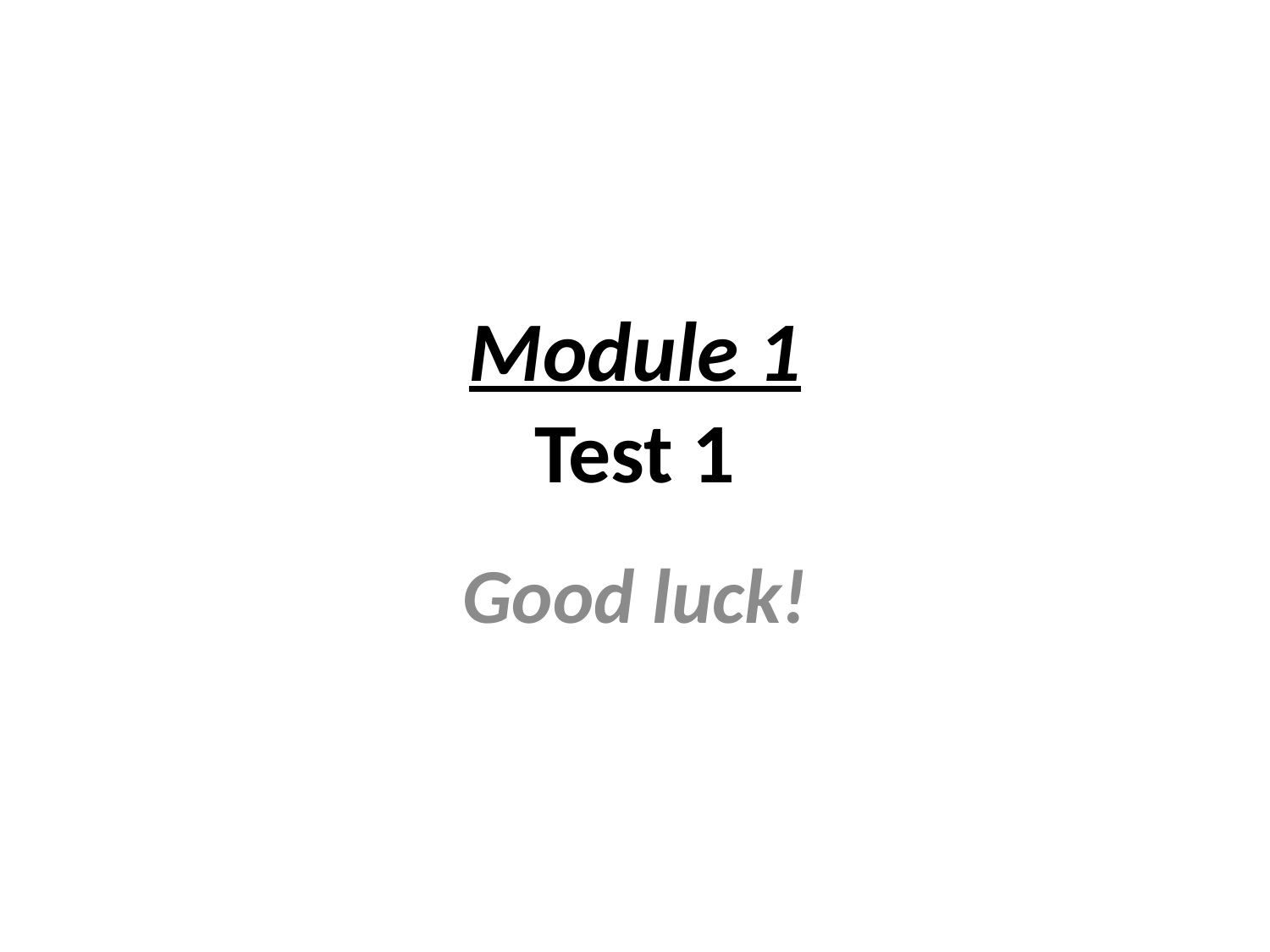

# Module 1 Test 1
Good luck!